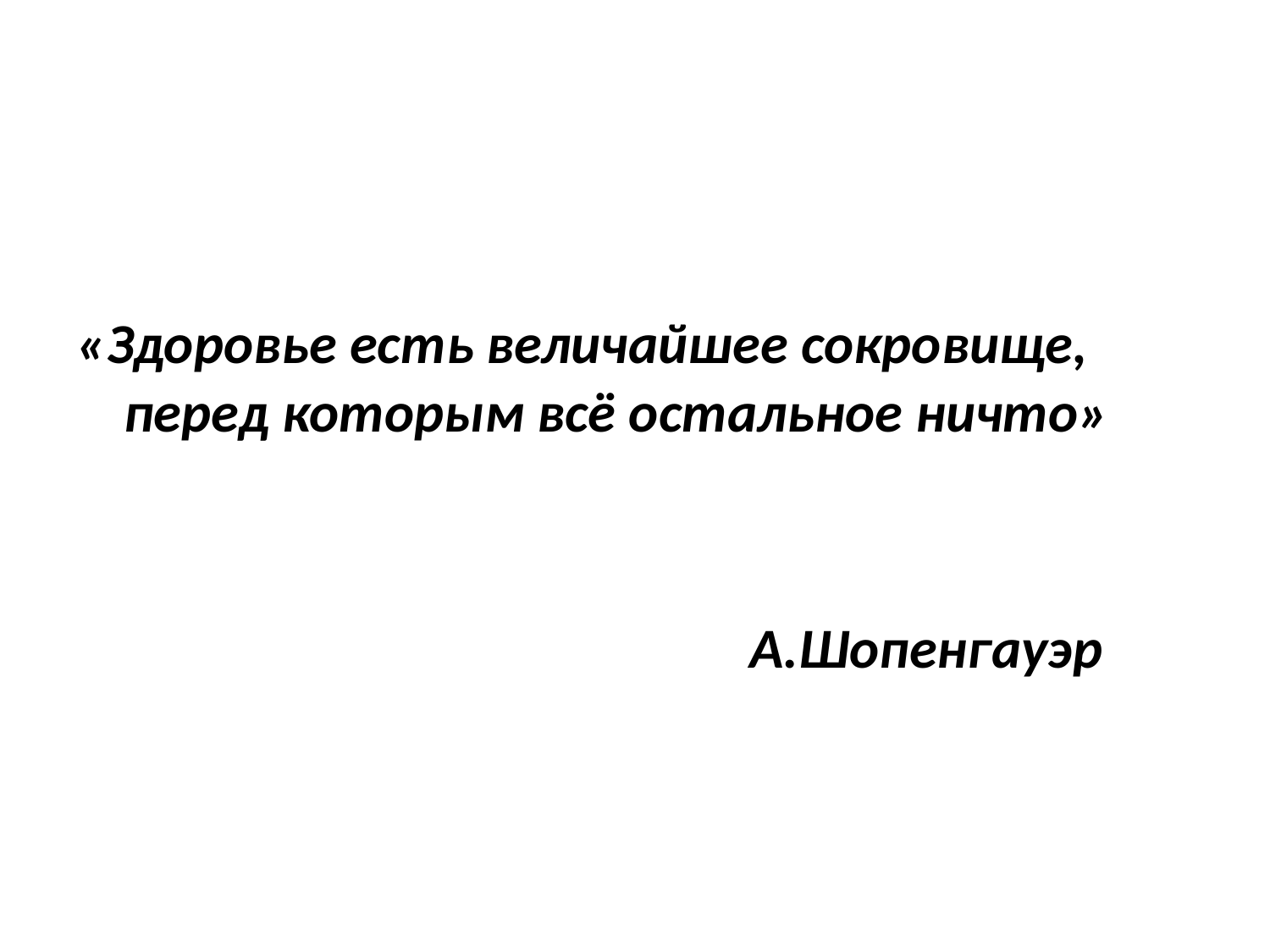

#

«Здоровье есть величайшее сокровище, перед которым всё остальное ничто»

                                                     А.Шопенгауэр